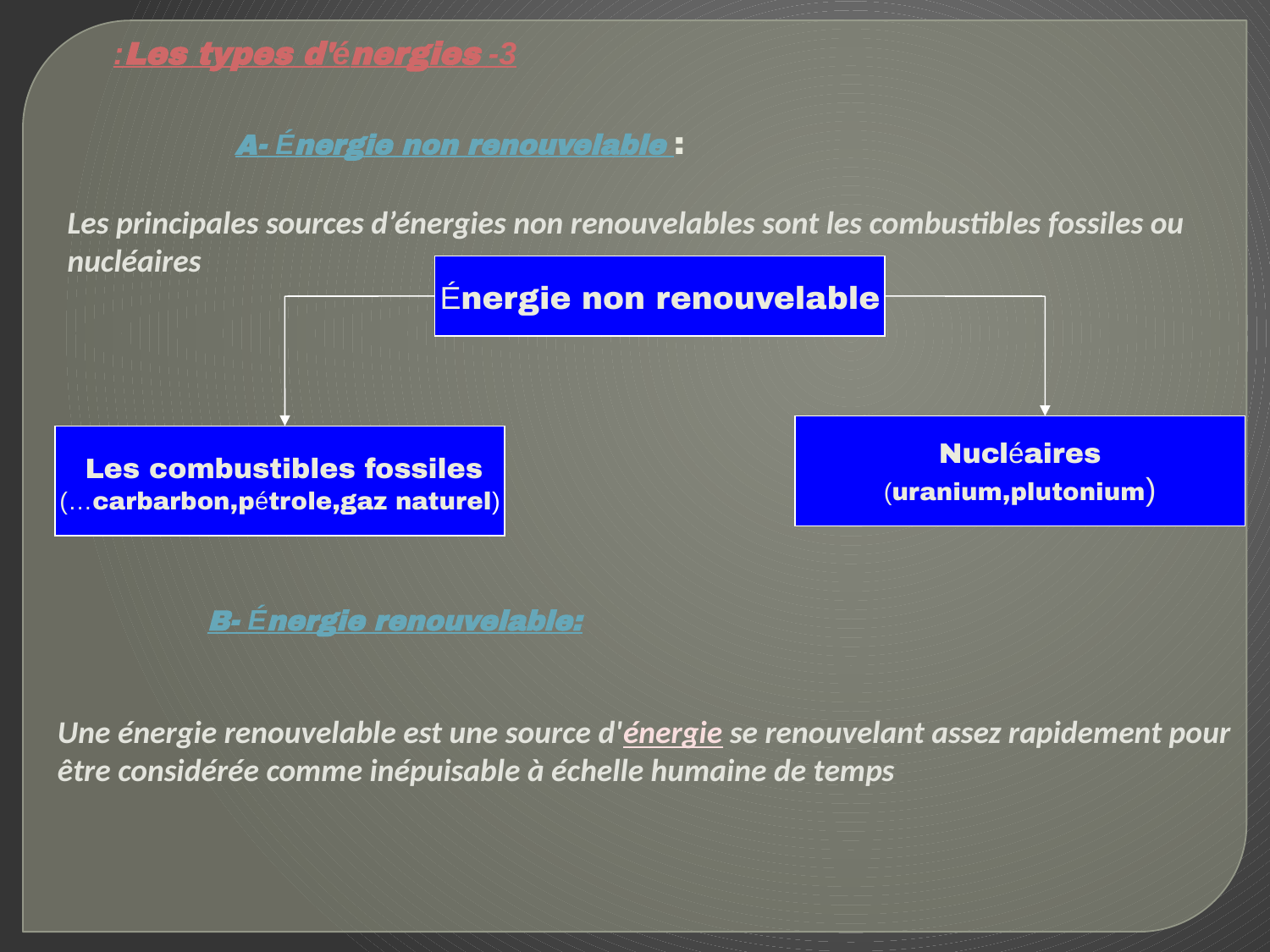

3- Les types d'énergies:

A- Énergie non renouvelable :
Les principales sources d’énergies non renouvelables sont les combustibles fossiles ou nucléaires
Énergie non renouvelable

Nucléaires
(uranium,plutonium)
Les combustibles fossiles
(carbarbon,pétrole,gaz naturel…)
B- Énergie renouvelable:
Une énergie renouvelable est une source d'énergie se renouvelant assez rapidement pour être considérée comme inépuisable à échelle humaine de temps